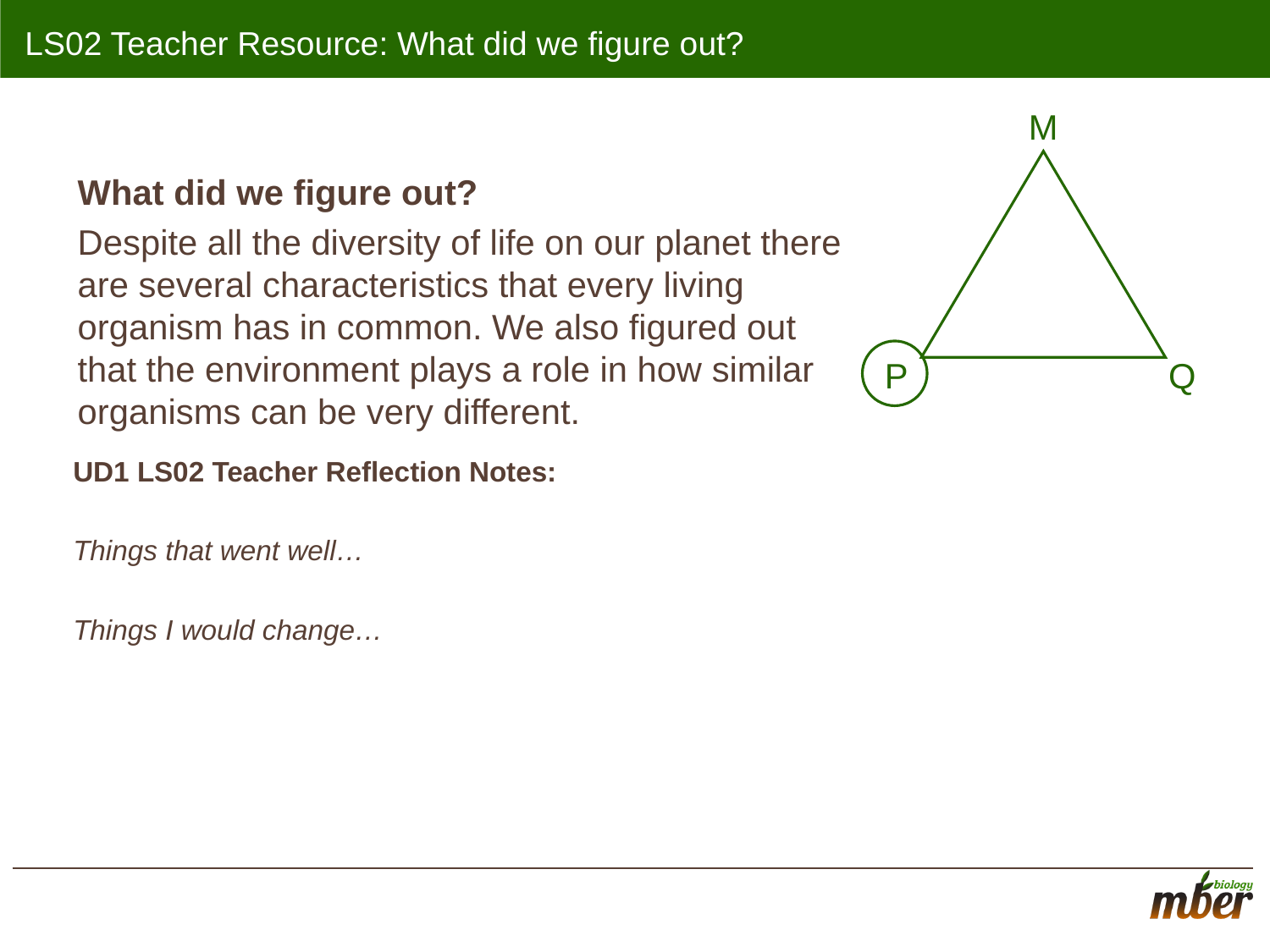

# LS02 Teacher Resource: What did we figure out?
M

Q
P
What did we figure out?
Despite all the diversity of life on our planet there are several characteristics that every living organism has in common. We also figured out that the environment plays a role in how similar organisms can be very different.

UD1 LS02 Teacher Reflection Notes:

Things that went well…

Things I would change…